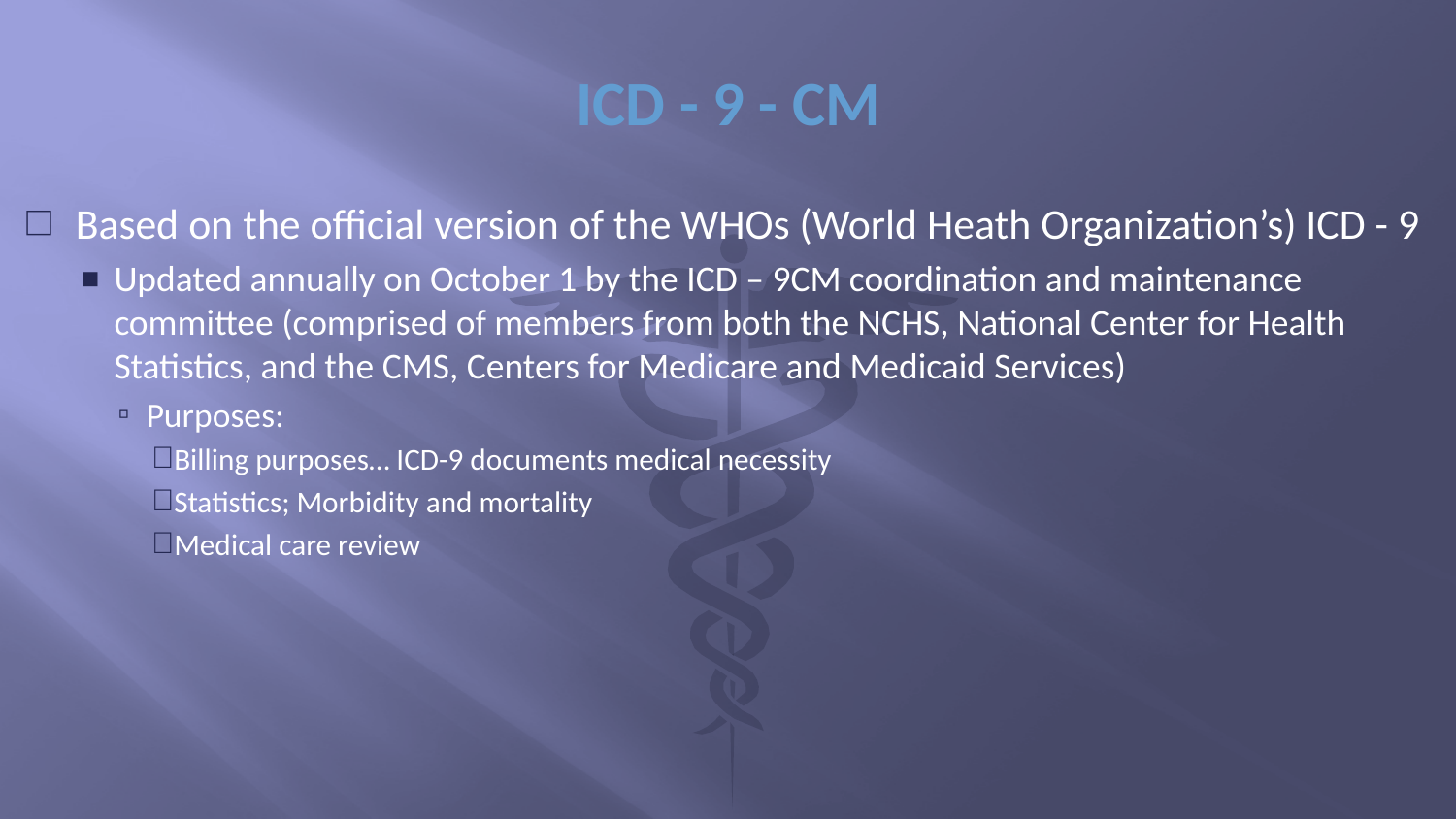

# ICD - 9 - CM
Based on the official version of the WHOs (World Heath Organization’s) ICD - 9
Updated annually on October 1 by the ICD – 9CM coordination and maintenance committee (comprised of members from both the NCHS, National Center for Health Statistics, and the CMS, Centers for Medicare and Medicaid Services)
Purposes:
Billing purposes… ICD-9 documents medical necessity
Statistics; Morbidity and mortality
Medical care review